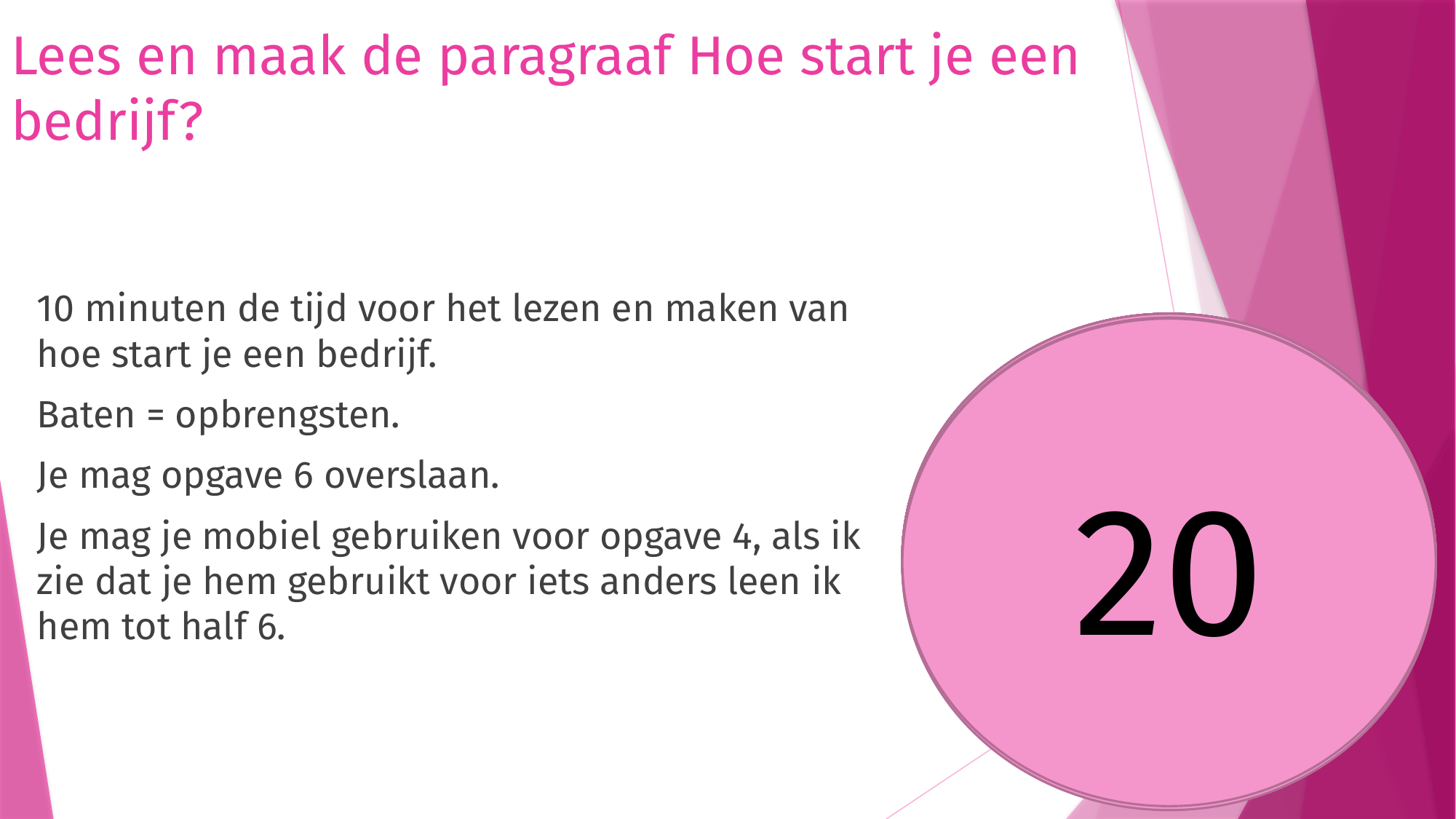

# Lees en maak de paragraaf Hoe start je een bedrijf?

10 minuten de tijd voor het lezen en maken van hoe start je een bedrijf.
Baten = opbrengsten.
Je mag opgave 6 overslaan.
Je mag je mobiel gebruiken voor opgave 4, als ik zie dat je hem gebruikt voor iets anders leen ik hem tot half 6.

13
9
10
8
5
6
7
4
3
1
2
12
15
14
11
20
18
17
16
19